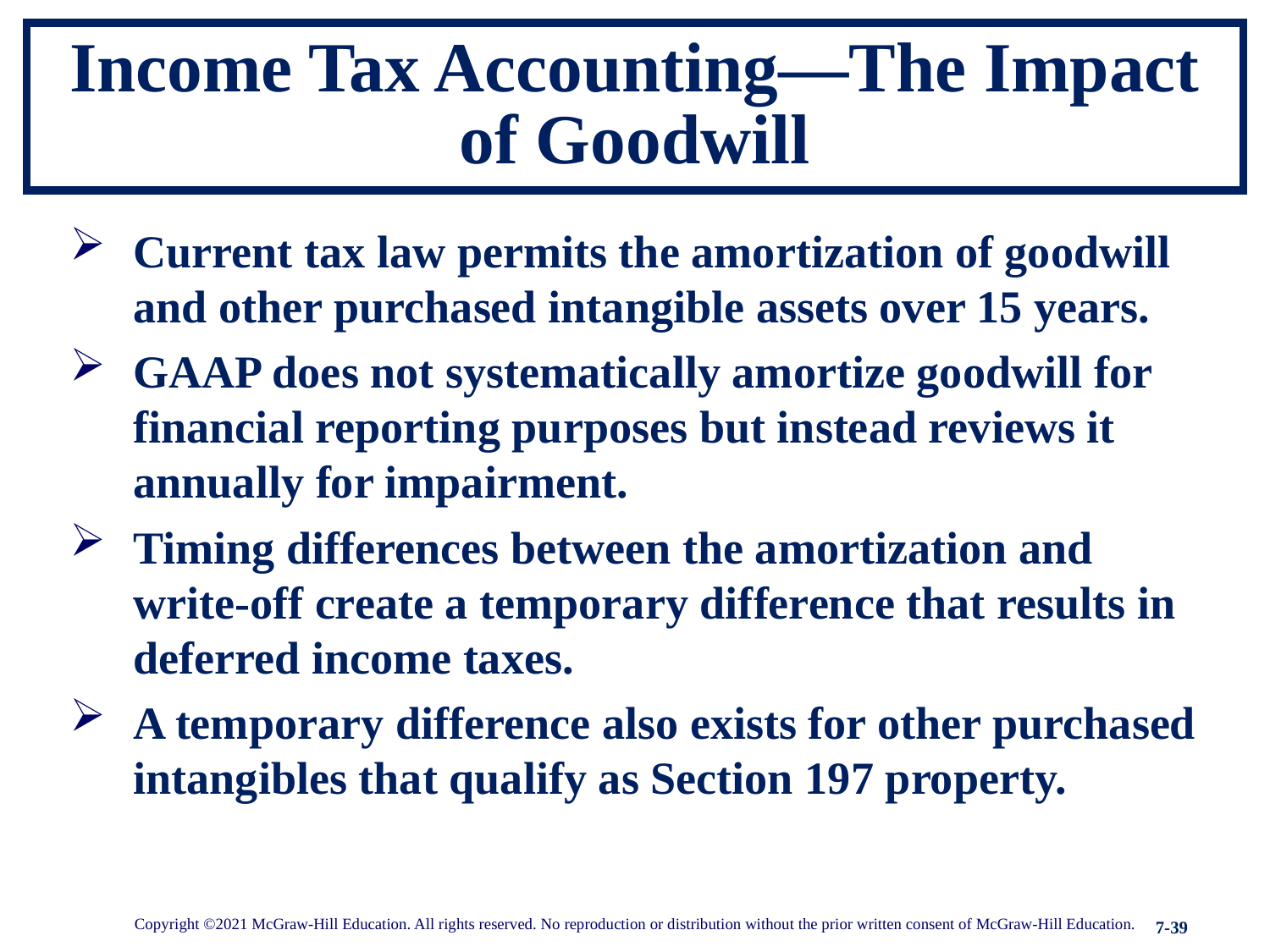

# Income Tax Accounting—The Impact of Goodwill
Current tax law permits the amortization of goodwill and other purchased intangible assets over 15 years.
GAAP does not systematically amortize goodwill for financial reporting purposes but instead reviews it annually for impairment.
Timing differences between the amortization and write-off create a temporary difference that results in deferred income taxes.
A temporary difference also exists for other purchased intangibles that qualify as Section 197 property.
Copyright ©2021 McGraw-Hill Education. All rights reserved. No reproduction or distribution without the prior written consent of McGraw-Hill Education.
7-39